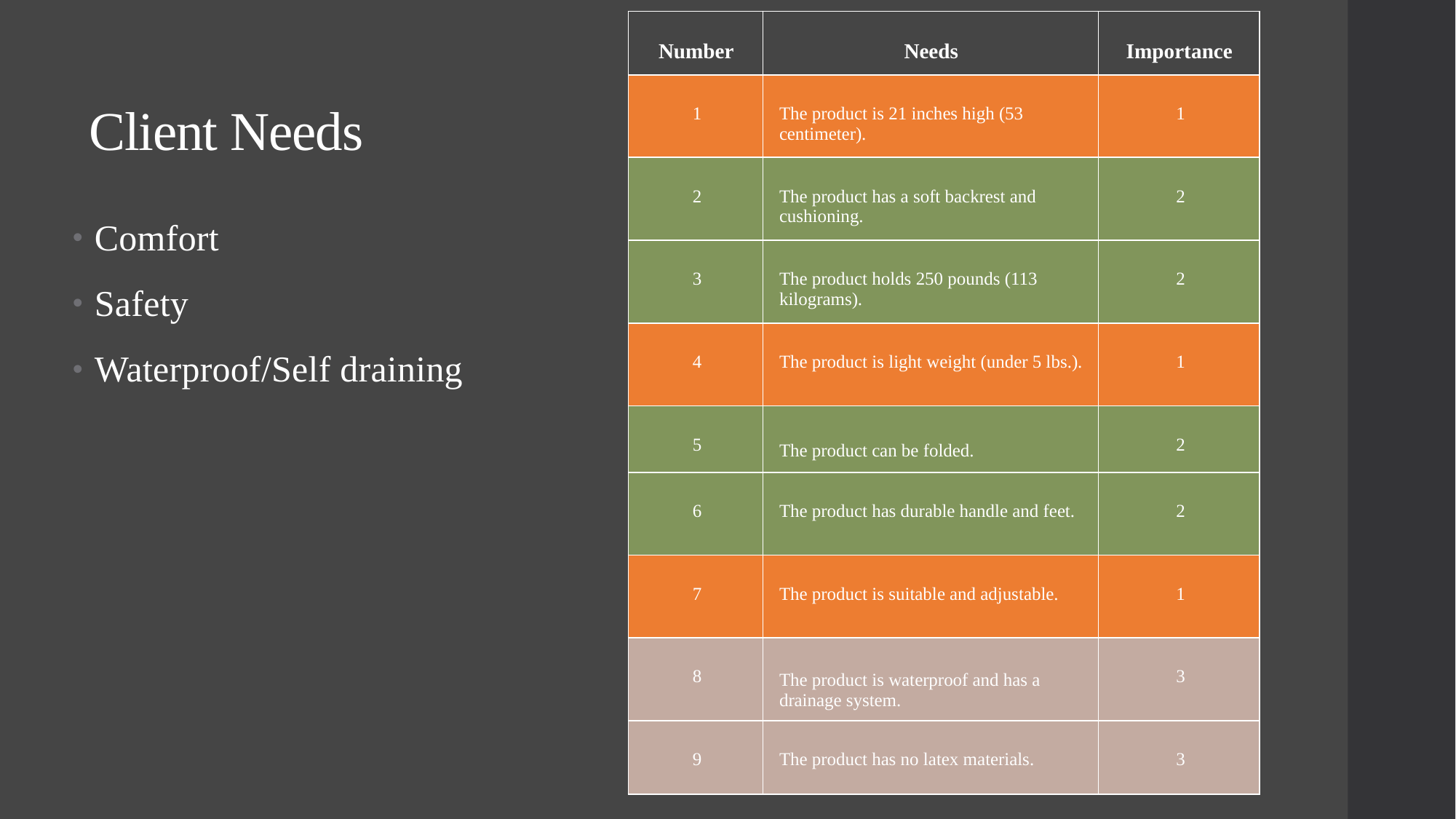

| Number | Needs | Importance |
| --- | --- | --- |
| 1 | The product is 21 inches high (53 centimeter). | 1 |
| 2 | The product has a soft backrest and cushioning. | 2 |
| 3 | The product holds 250 pounds (113 kilograms). | 2 |
| 4 | The product is light weight (under 5 lbs.). | 1 |
| 5 | The product can be folded. | 2 |
| 6 | The product has durable handle and feet. | 2 |
| 7 | The product is suitable and adjustable. | 1 |
| 8 | The product is waterproof and has a drainage system. | 3 |
| 9 | The product has no latex materials. | 3 |
# Client Needs
Comfort
Safety
Waterproof/Self draining